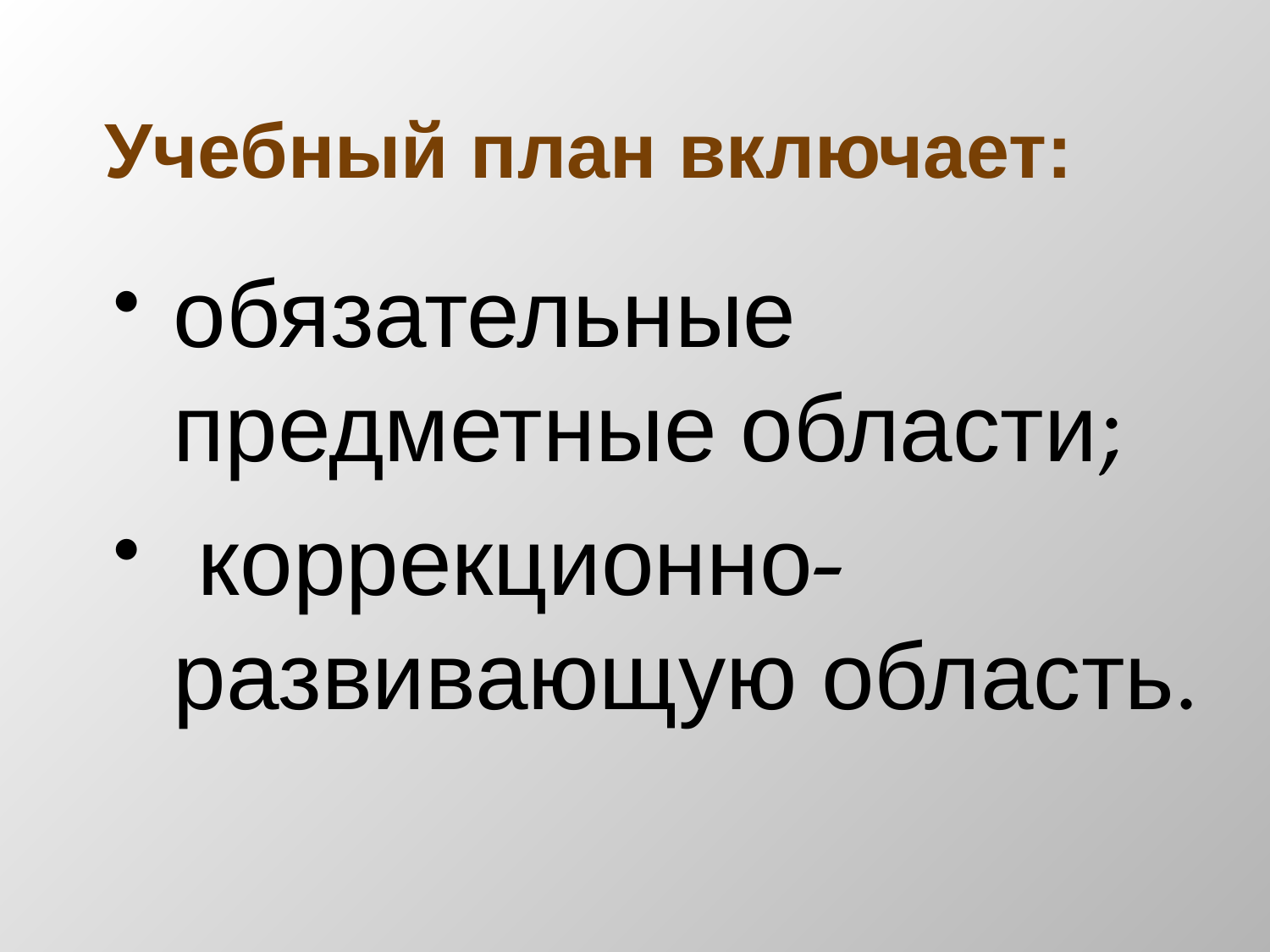

# Учебный план включает:
обязательные предметные области;
 коррекционно-развивающую область.